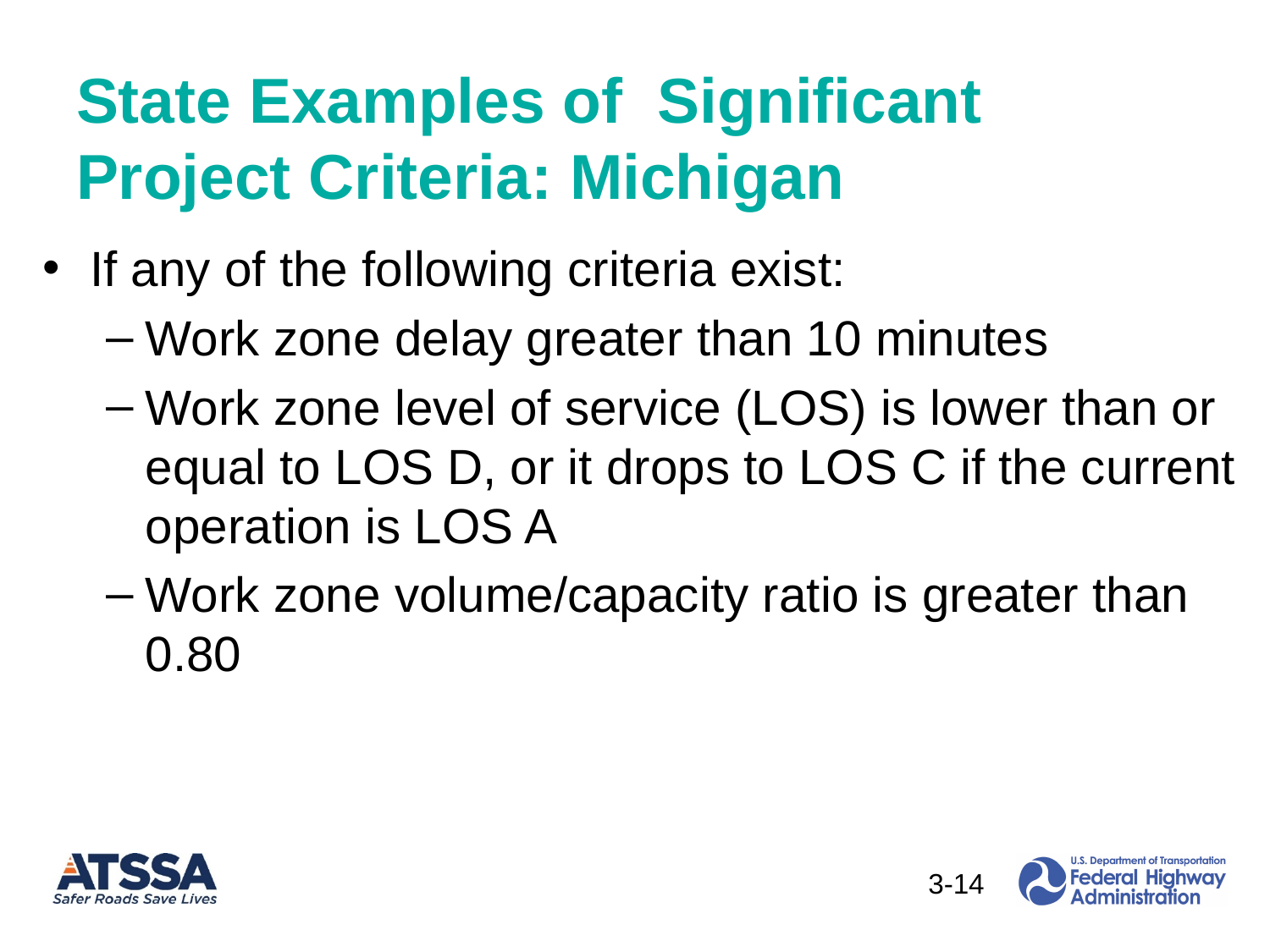

# State Examples of  Significant Project Criteria: Michigan
If any of the following criteria exist:
Work zone delay greater than 10 minutes
Work zone level of service (LOS) is lower than or equal to LOS D, or it drops to LOS C if the current operation is LOS A
Work zone volume/capacity ratio is greater than 0.80